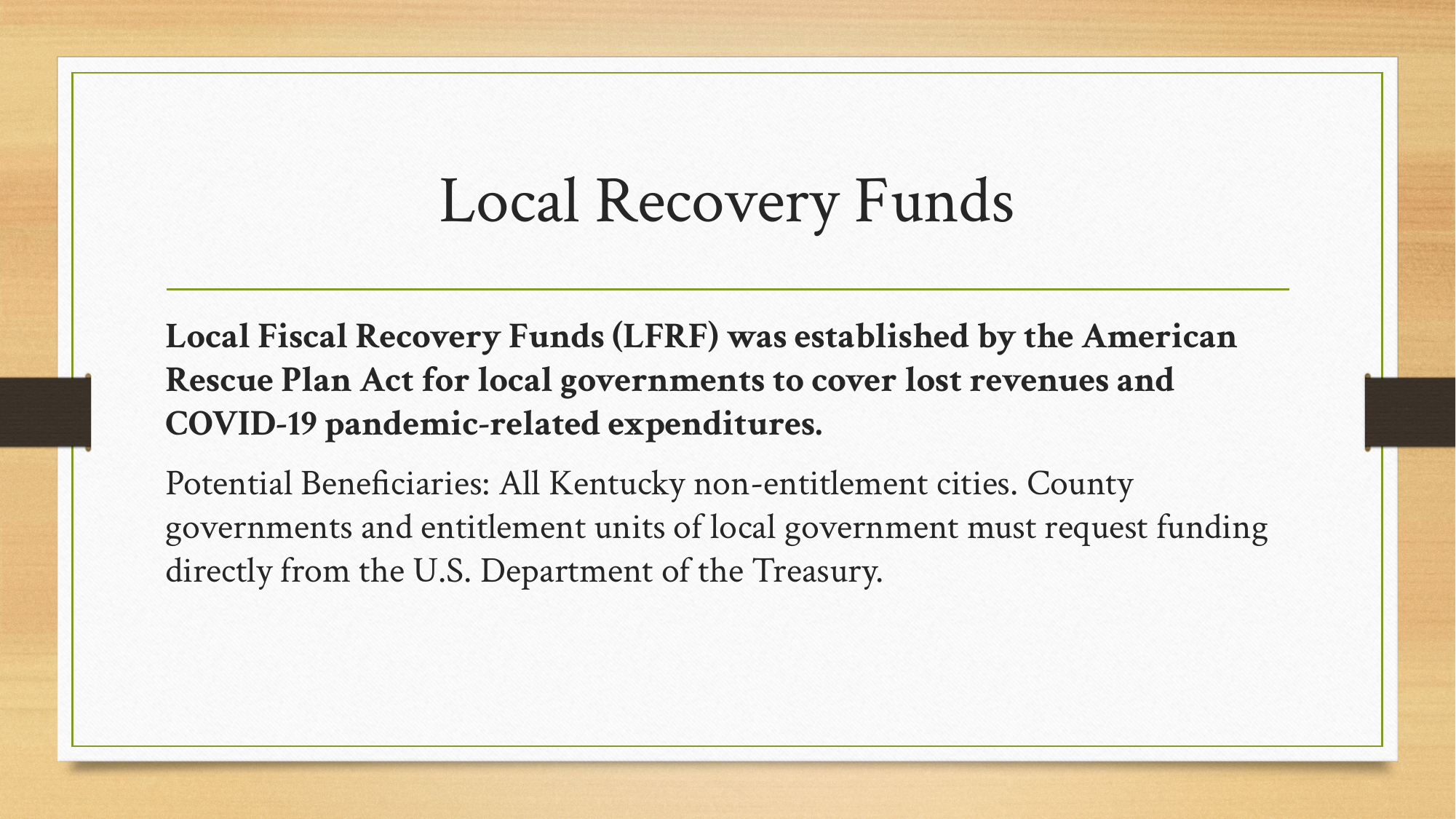

# Local Recovery Funds
Local Fiscal Recovery Funds (LFRF) was established by the American Rescue Plan Act for local governments to cover lost revenues and COVID-19 pandemic-related expenditures.
Potential Beneficiaries: All Kentucky non-entitlement cities. County governments and entitlement units of local government must request funding directly from the U.S. Department of the Treasury.